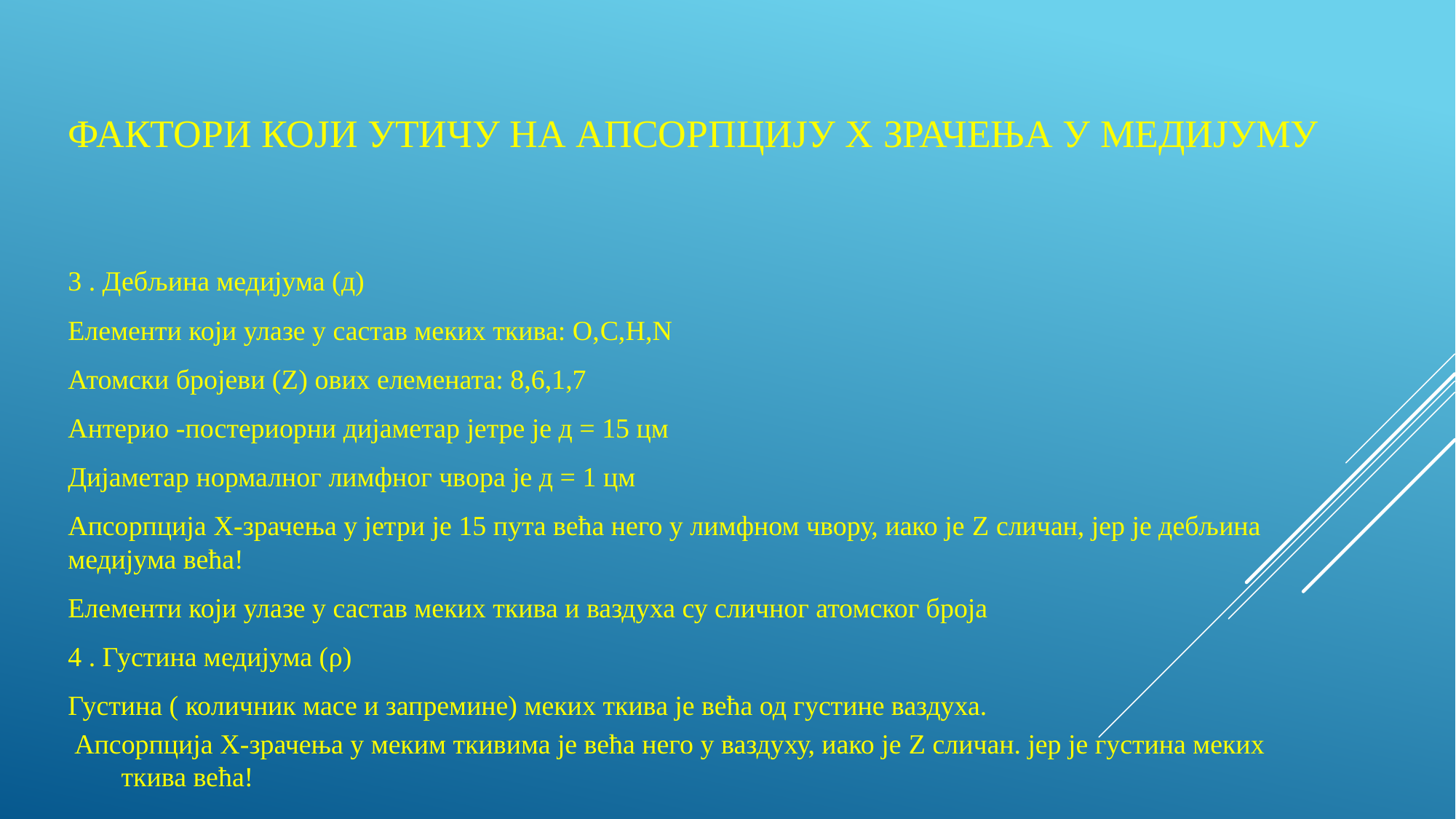

# Фактори који утичу на апсорпцију X зрачења у медијуму

3 . Дебљина медијума (д)
Елементи који улазе у састав меких ткива: О,C,H,N
Атомски бројеви (Z) ових елемената: 8,6,1,7
Антерио -постериорни дијаметар јетре је д = 15 цм
Дијаметар нормалног лимфног чвора је д = 1 цм
Апсорпција X-зрачења у јетри је 15 пута већа него у лимфном чвору, иако је Z сличан, јер је дебљина медијума већа!
Елементи који улазе у састав меких ткива и ваздуха су сличног атомског броја
4 . Густина медијума (ρ)
Густина ( количник масе и запремине) меких ткива је већа од густине ваздуха.
Апсорпција X-зрачења у меким ткивима је већа него у ваздуху, иако је Z сличан. јер је густина меких ткива већа!